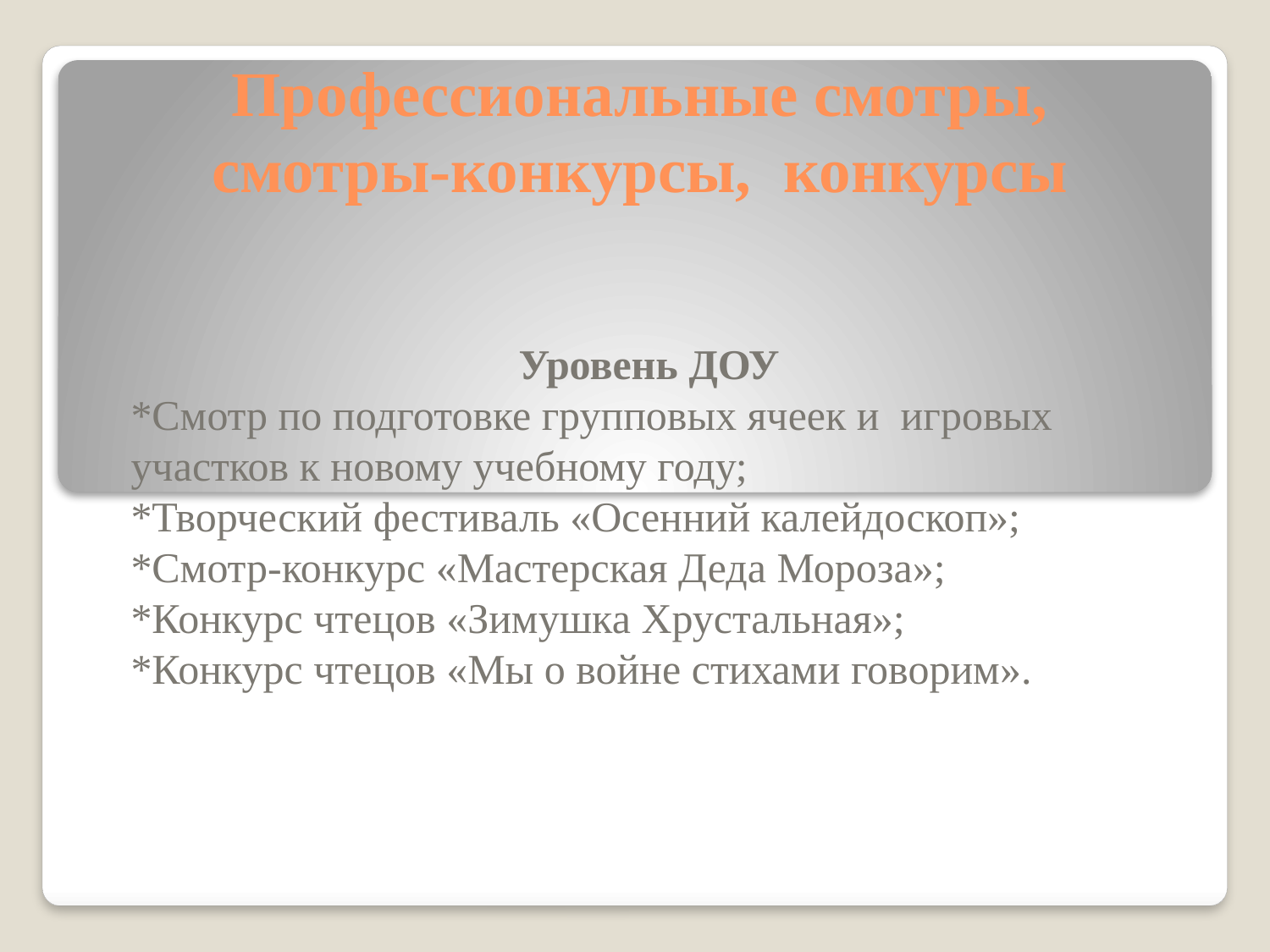

# Профессиональные смотры, смотры-конкурсы,  конкурсы
Уровень ДОУ
*Смотр по подготовке групповых ячеек и  игровых участков к новому учебному году;
*Творческий фестиваль «Осенний калейдоскоп»;
*Смотр-конкурс «Мастерская Деда Мороза»;
*Конкурс чтецов «Зимушка Хрустальная»;
*Конкурс чтецов «Мы о войне стихами говорим».